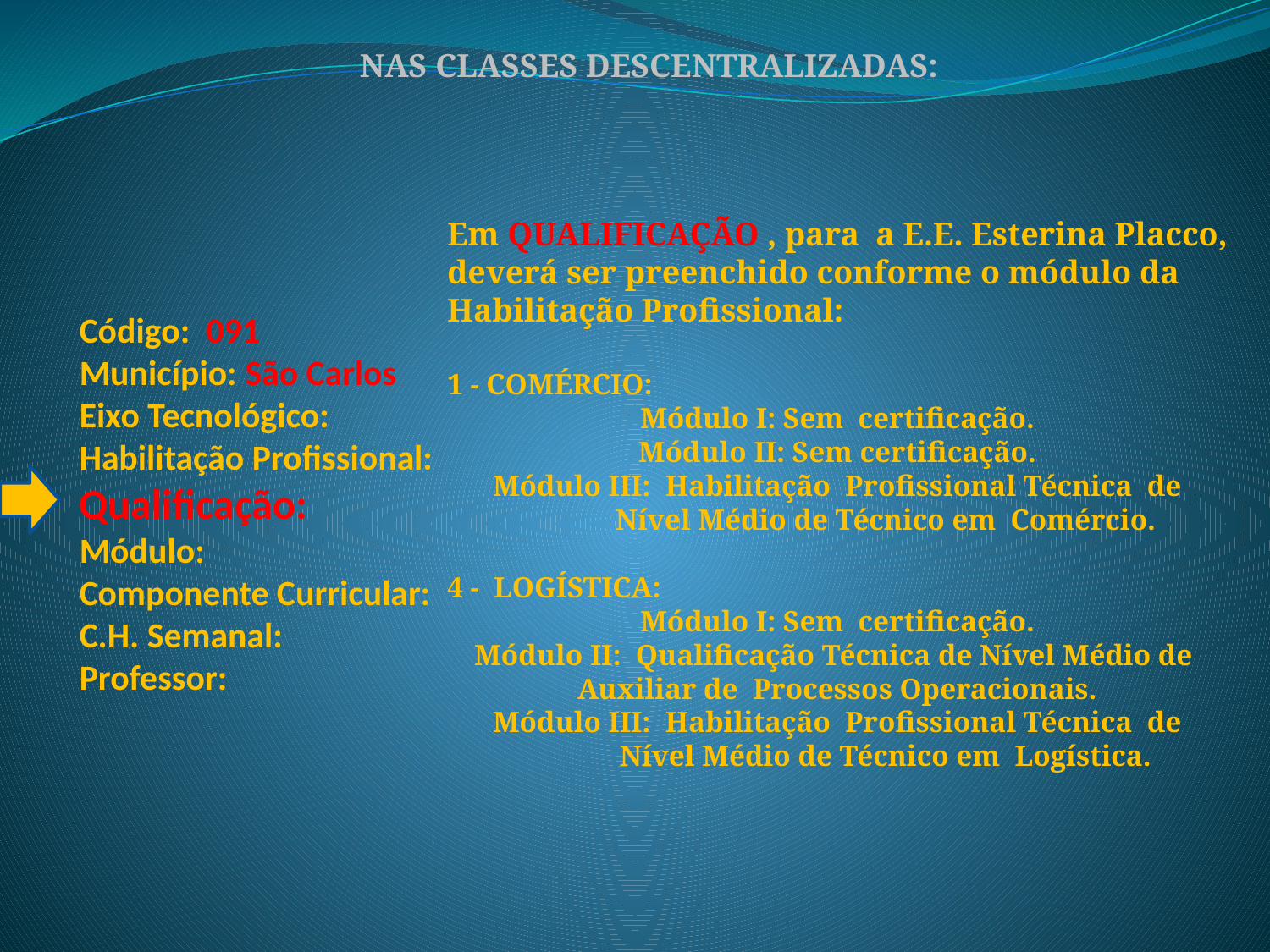

NAS CLASSES DESCENTRALIZADAS:
Em QUALIFICAÇÃO , para  a E.E. Esterina Placco,
deverá ser preenchido conforme o módulo da
Habilitação Profissional:

1 - COMÉRCIO:
Módulo I: Sem  certificação.
Módulo II: Sem certificação.
Módulo III:  Habilitação  Profissional Técnica  de
             Nível Médio de Técnico em  Comércio.

4 -  LOGÍSTICA:
Módulo I: Sem  certificação.
Módulo II:  Qualificação Técnica de Nível Médio de
Auxiliar de  Processos Operacionais.
Módulo III:  Habilitação  Profissional Técnica  de
             Nível Médio de Técnico em  Logística.

# Código:  091 Município: São Carlos Eixo Tecnológico: Habilitação Profissional: Qualificação: Módulo: Componente Curricular: C.H. Semanal: Professor: